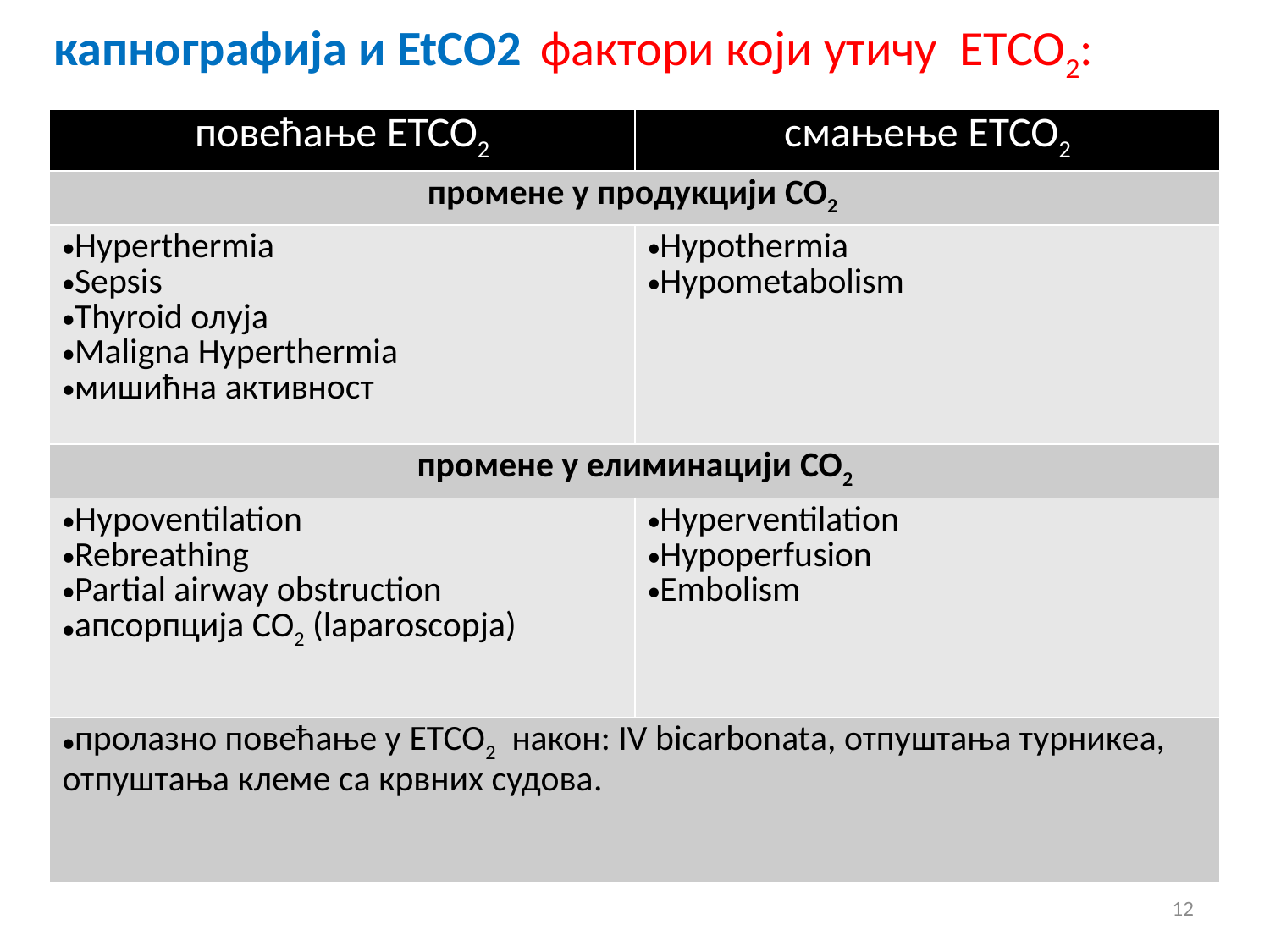

капнографија и EtCO2  фактори који утичу  ETCO2:

| повећање ETCO2 | смањење ETCO2 |
| --- | --- |
| промене у продукцији CO2 |  |
| Hyperthermia Sepsis Thyroid олуја Maligna Hyperthermia мишићна активност | Hypothermia Hypometabolism |
| промене у елиминацији CO2 |  |
| Hypoventilation Rebreathing Partial airway obstruction апсорпција CO2 (laparoscopја) | Hyperventilation Hypoperfusion Embolism |
| пролазно повећање у ETCO2 након: IV bicarbonatа, отпуштања турникеа, отпуштања клеме са крвних судова. |  |

12